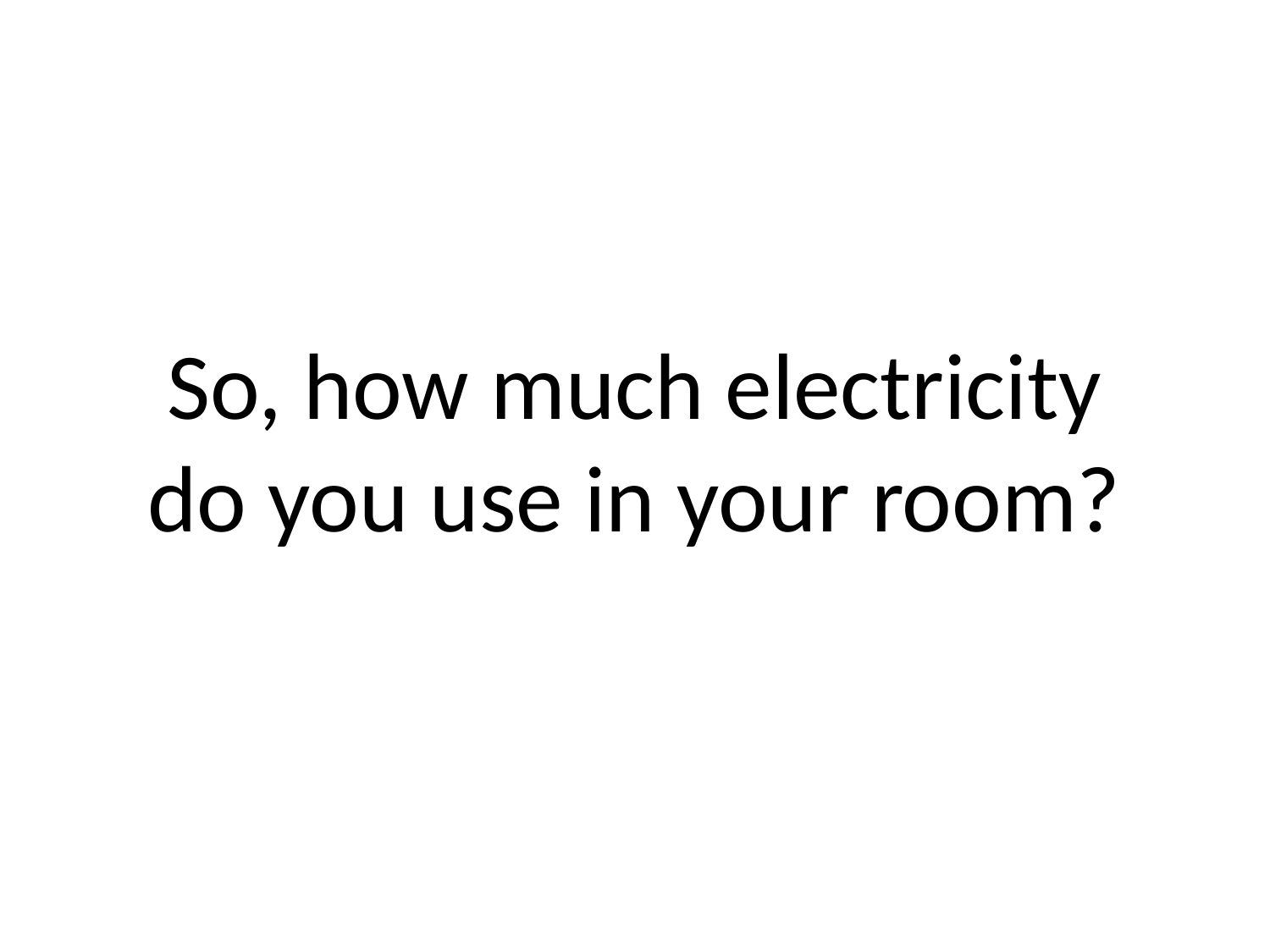

# So, how much electricity do you use in your room?